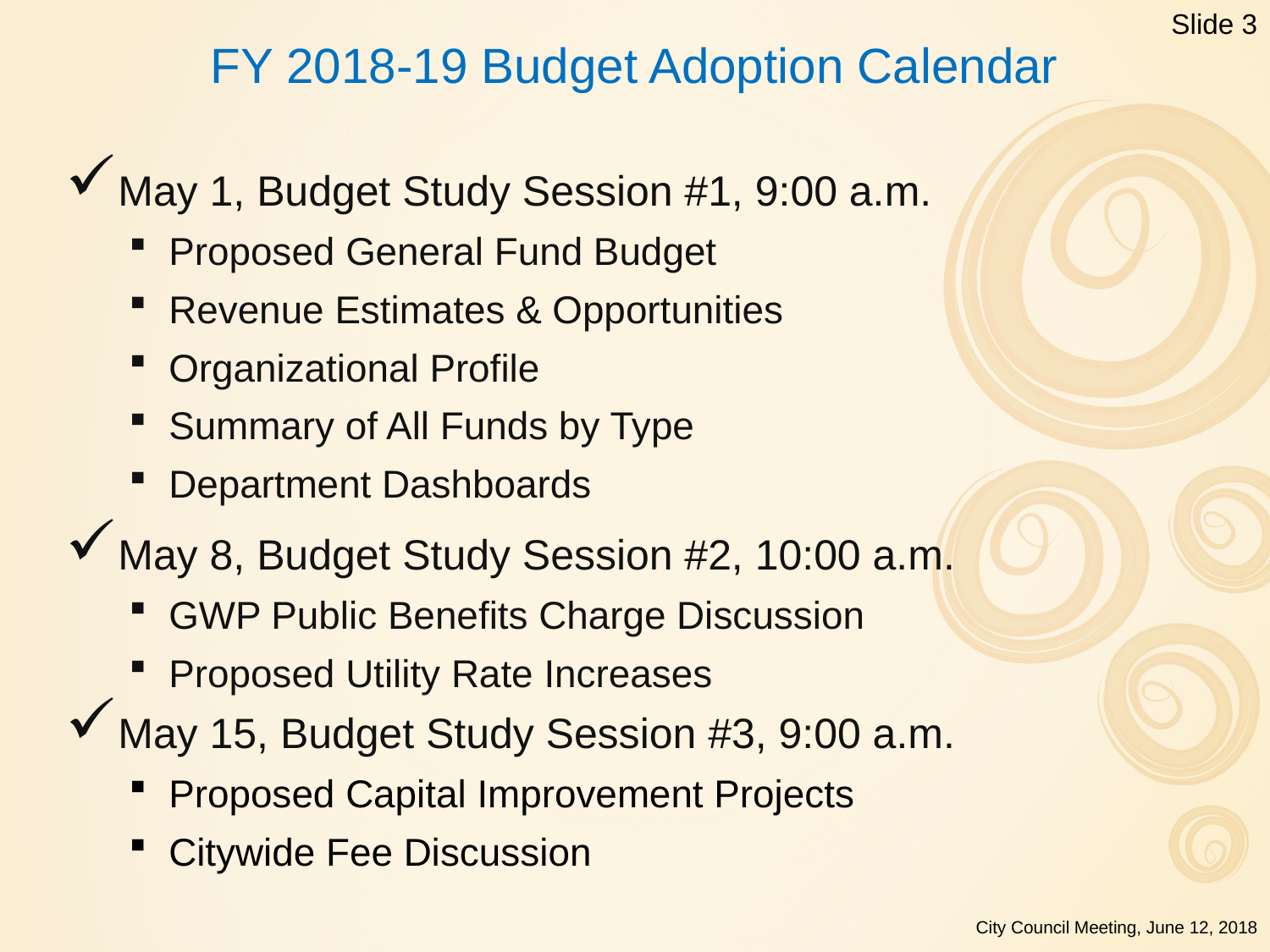

Slide 3
# FY 2018-19 Budget Adoption Calendar

May 1, Budget Study Session #1, 9:00 a.m.
Proposed General Fund Budget
Revenue Estimates & Opportunities
Organizational Profile
Summary of All Funds by Type
Department Dashboards
May 8, Budget Study Session #2, 10:00 a.m.
GWP Public Benefits Charge Discussion
Proposed Utility Rate Increases
May 15, Budget Study Session #3, 9:00 a.m.
Proposed Capital Improvement Projects
Citywide Fee Discussion

City Council Meeting, June 12, 2018